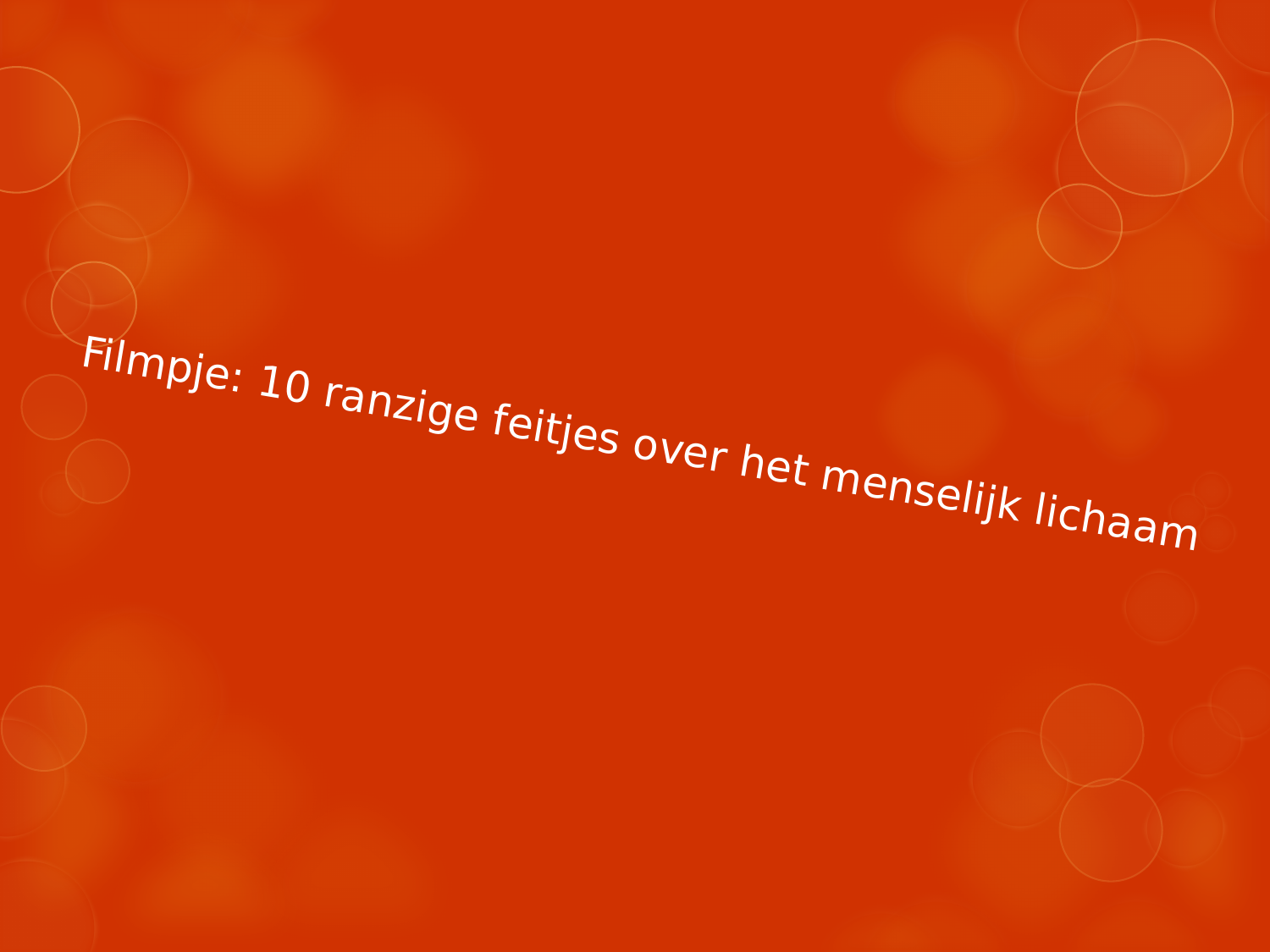

Filmpje: 10 ranzige feitjes over het menselijk lichaam